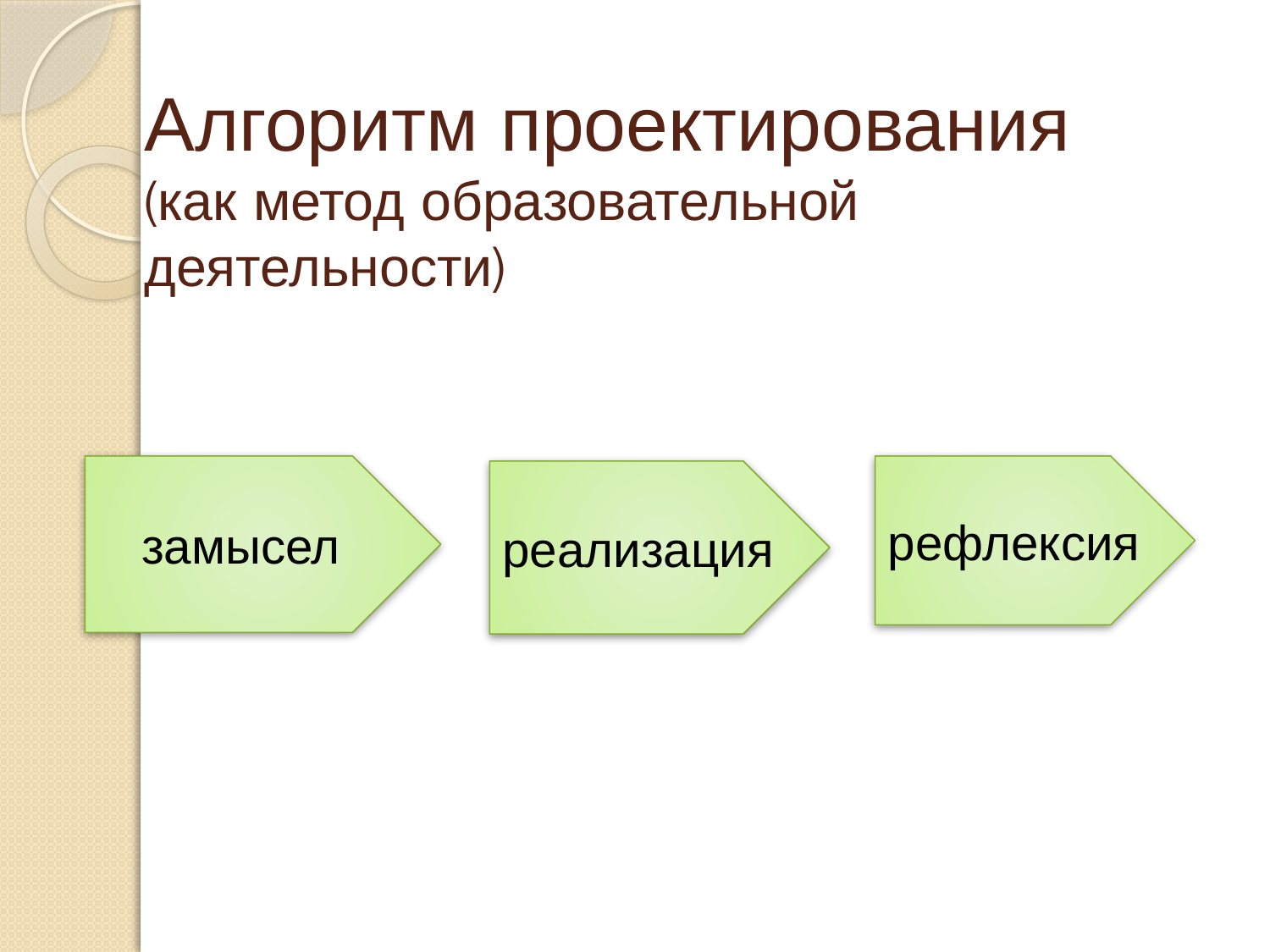

# Алгоритм проектирования (как метод образовательной деятельности)

рефлексия
замысел
реализация